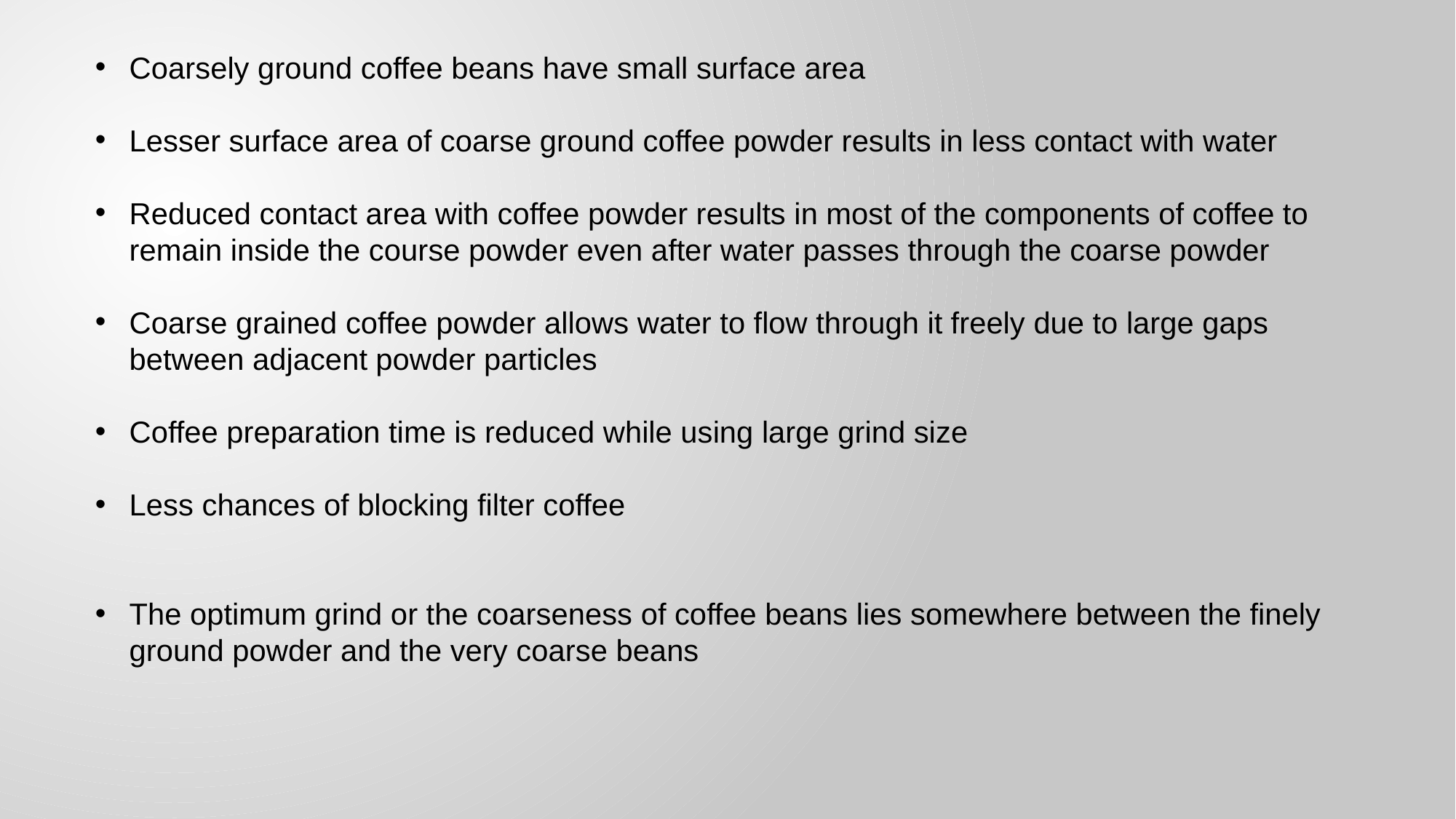

Coarsely ground coffee beans have small surface area

Lesser surface area of coarse ground coffee powder results in less contact with water

Reduced contact area with coffee powder results in most of the components of coffee to remain inside the course powder even after water passes through the coarse powder

Coarse grained coffee powder allows water to flow through it freely due to large gaps between adjacent powder particles

Coffee preparation time is reduced while using large grind size

Less chances of blocking filter coffee

The optimum grind or the coarseness of coffee beans lies somewhere between the finely ground powder and the very coarse beans